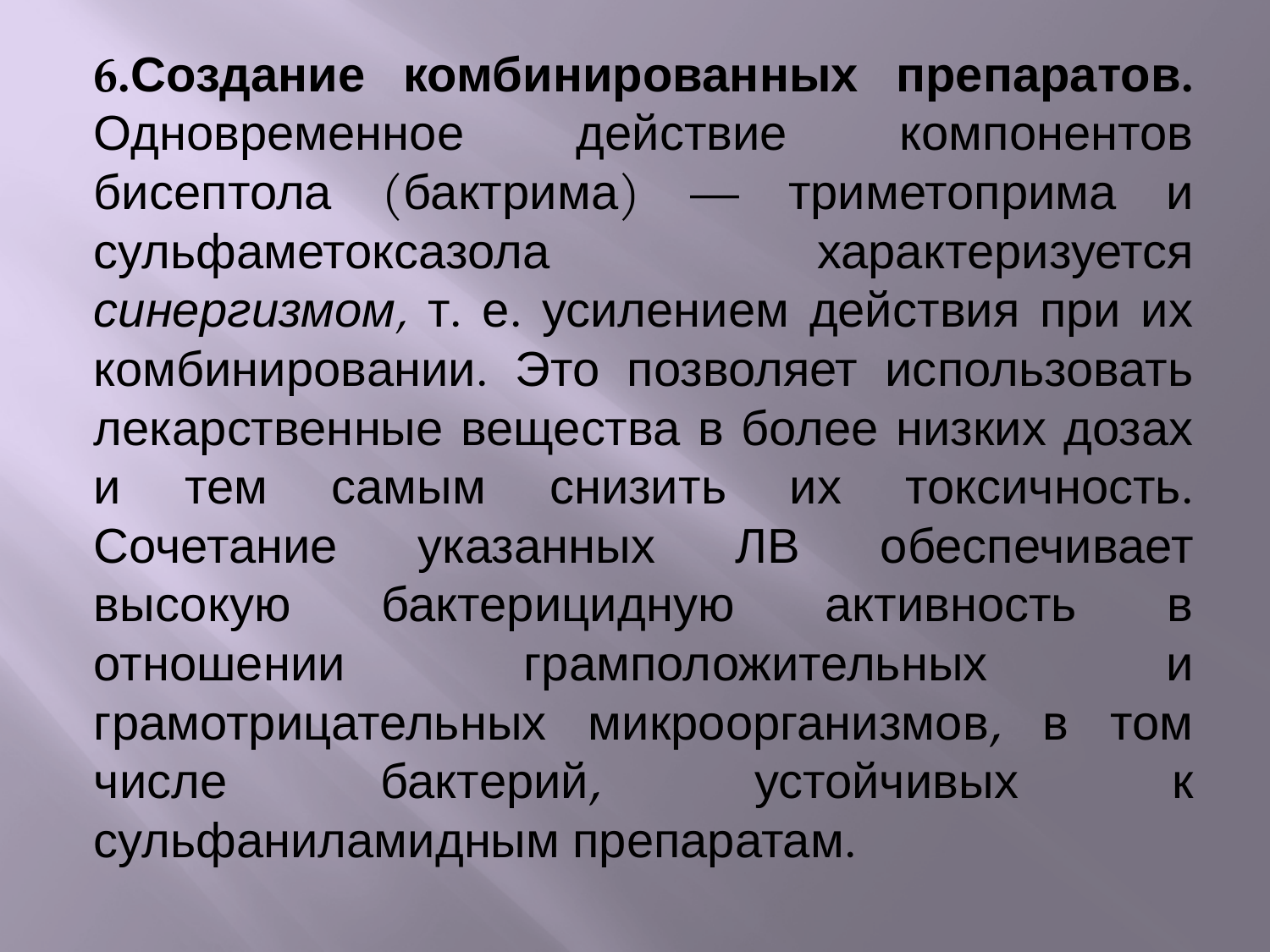

6.Создание комбинированных препаратов. Одновременное действие компонентов бисептола (бактрима) — триметоприма и сульфаметоксазола характеризуется синергизмом, т. е. усилением действия при их комбинировании. Это позволяет использовать лекарственные вещества в более низких дозах и тем самым снизить их токсичность. Сочетание указанных ЛВ обеспечивает высокую бактерицидную активность в отношении грамположительных и грамотрицательных микроорганизмов, в том числе бактерий, устойчивых к сульфаниламидным препаратам.

#